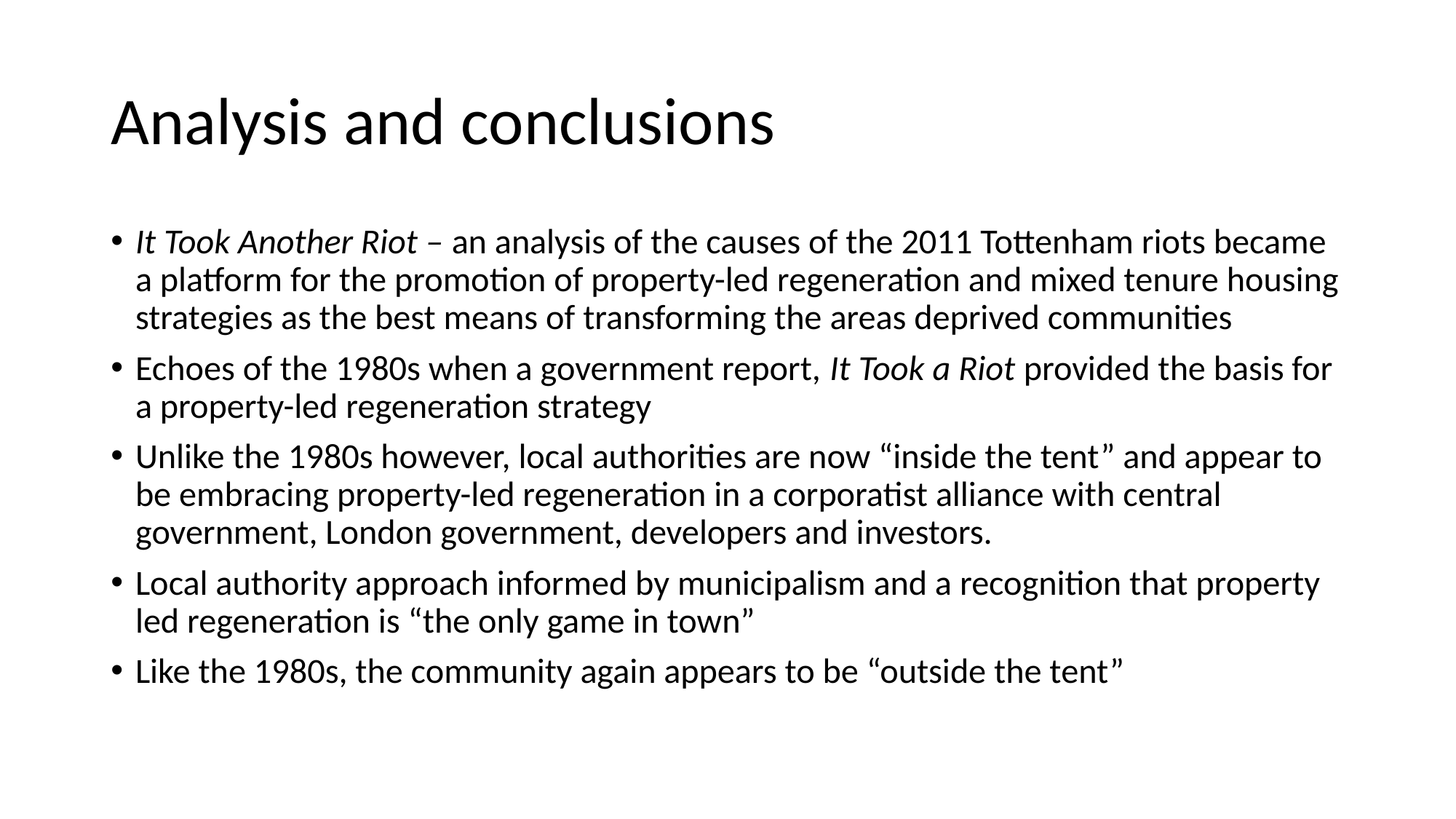

# Analysis and conclusions
It Took Another Riot – an analysis of the causes of the 2011 Tottenham riots became a platform for the promotion of property-led regeneration and mixed tenure housing strategies as the best means of transforming the areas deprived communities
Echoes of the 1980s when a government report, It Took a Riot provided the basis for a property-led regeneration strategy
Unlike the 1980s however, local authorities are now “inside the tent” and appear to be embracing property-led regeneration in a corporatist alliance with central government, London government, developers and investors.
Local authority approach informed by municipalism and a recognition that property led regeneration is “the only game in town”
Like the 1980s, the community again appears to be “outside the tent”